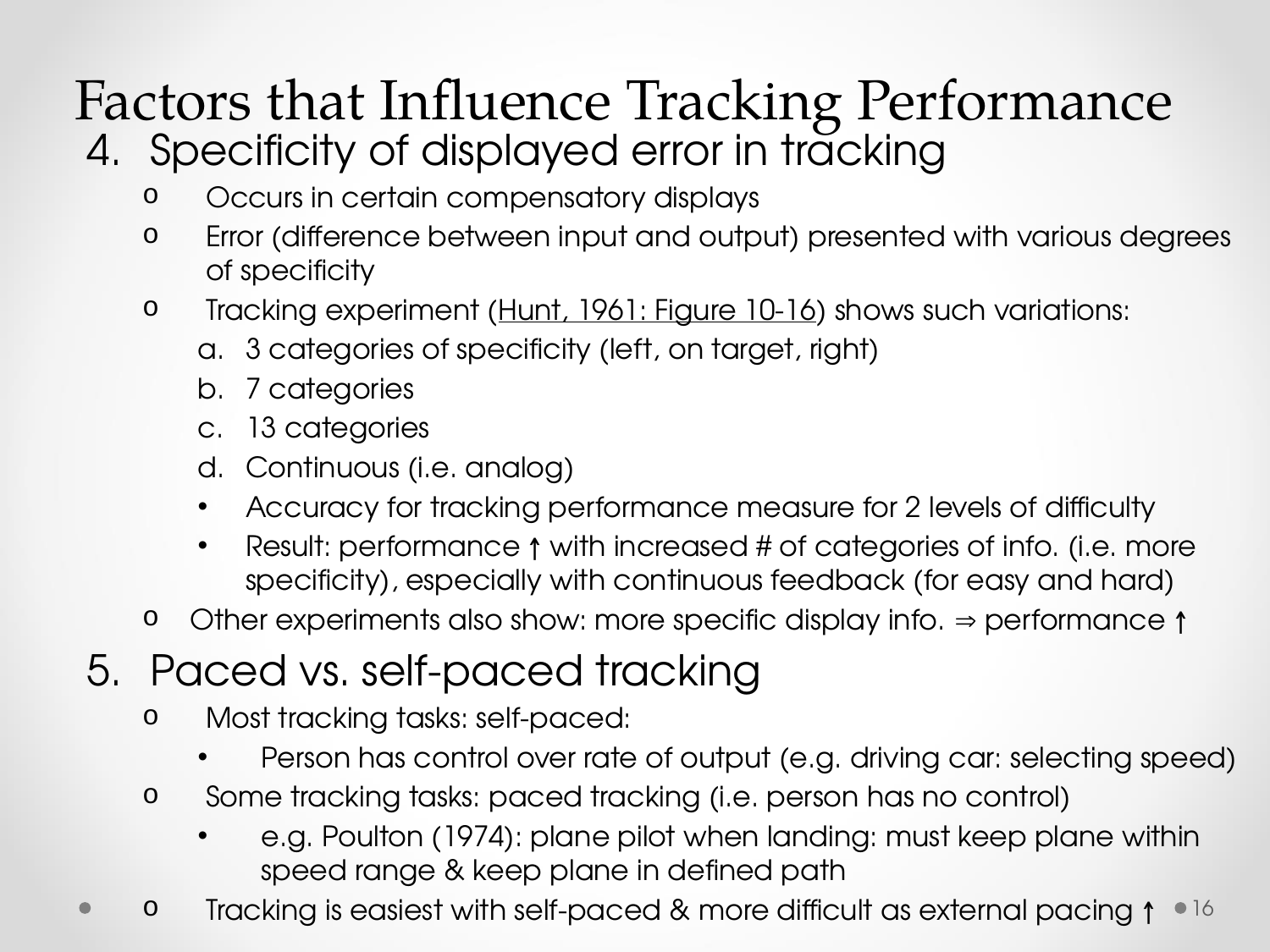

# Factors that Influence Tracking Performance

Specificity of displayed error in tracking
Occurs in certain compensatory displays
Error (difference between input and output) presented with various degrees of specificity
Tracking experiment (Hunt, 1961: Figure 10-16) shows such variations:
3 categories of specificity (left, on target, right)
7 categories
13 categories
Continuous (i.e. analog)
Accuracy for tracking performance measure for 2 levels of difficulty
Result: performance ↑ with increased # of categories of info. (i.e. more specificity), especially with continuous feedback (for easy and hard)
Other experiments also show: more specific display info. ⇒ performance ↑
Paced vs. self-paced tracking
Most tracking tasks: self-paced:
Person has control over rate of output (e.g. driving car: selecting speed)
Some tracking tasks: paced tracking (i.e. person has no control)
e.g. Poulton (1974): plane pilot when landing: must keep plane within speed range & keep plane in defined path
Tracking is easiest with self-paced & more difficult as external pacing ↑
16